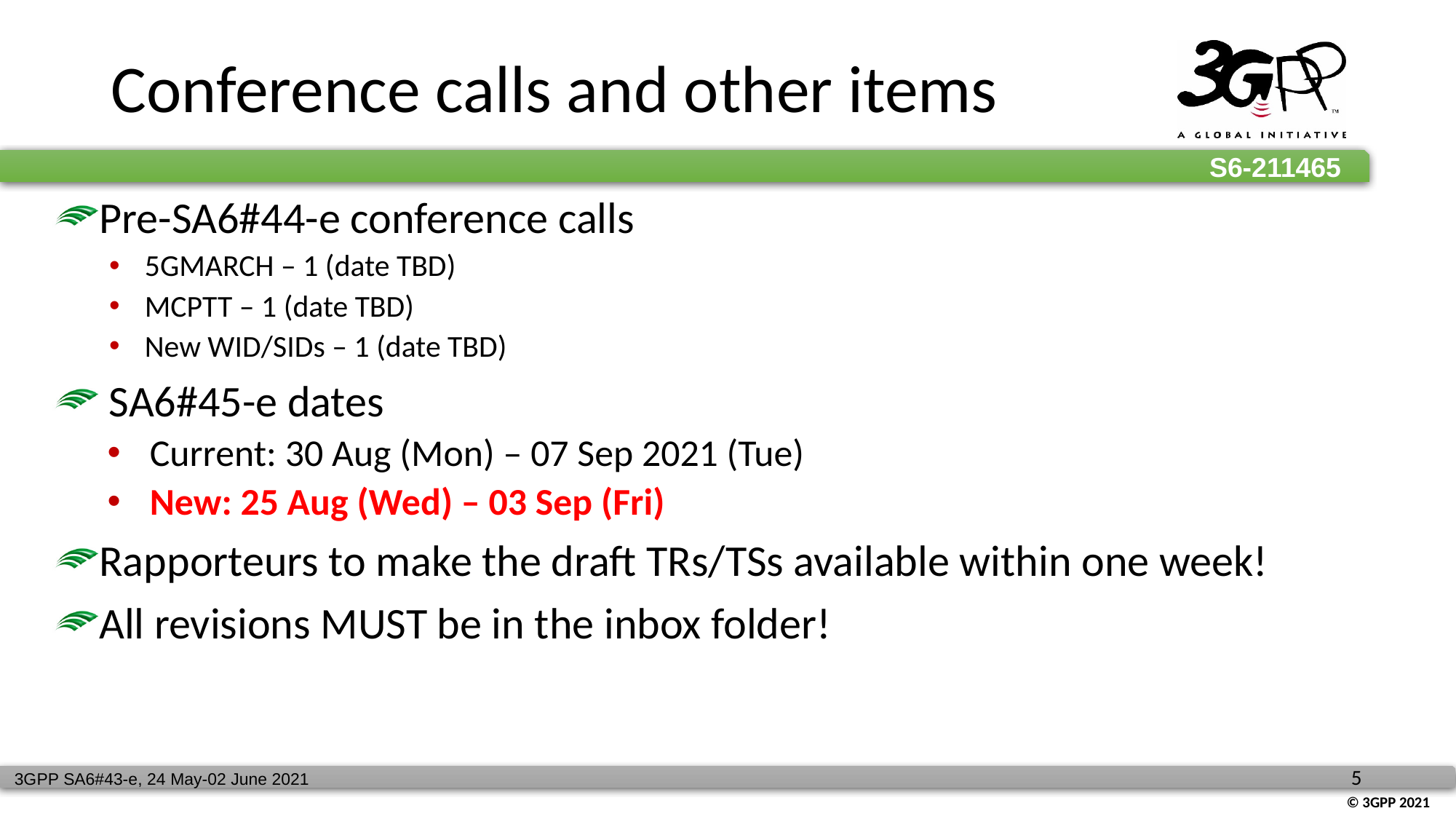

# Conference calls and other items
Pre-SA6#44-e conference calls
5GMARCH – 1 (date TBD)
MCPTT – 1 (date TBD)
New WID/SIDs – 1 (date TBD)
 SA6#45-e dates
Current: 30 Aug (Mon) – 07 Sep 2021 (Tue)
New: 25 Aug (Wed) – 03 Sep (Fri)
Rapporteurs to make the draft TRs/TSs available within one week!
All revisions MUST be in the inbox folder!